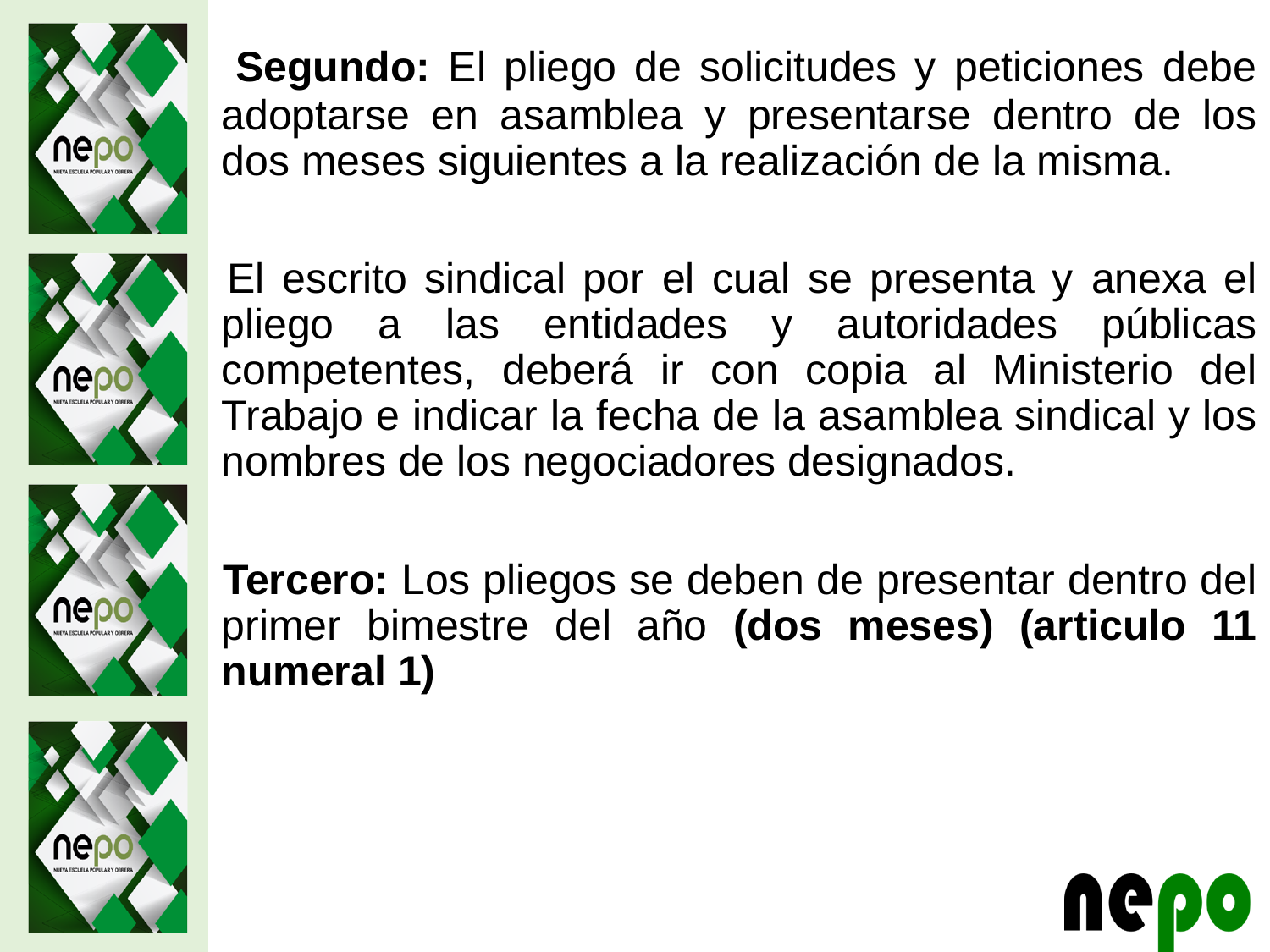

Segundo: El pliego de solicitudes y peticiones debe adoptarse en asamblea y presentarse dentro de los dos meses siguientes a la realización de la misma.

 	El escrito sindical por el cual se presenta y anexa el pliego a las entidades y autoridades públicas competentes, deberá ir con copia al Ministerio del Trabajo e indicar la fecha de la asamblea sindical y los nombres de los negociadores designados.

  Tercero: Los pliegos se deben de presentar dentro del primer bimestre del año (dos meses) (articulo 11 numeral 1)